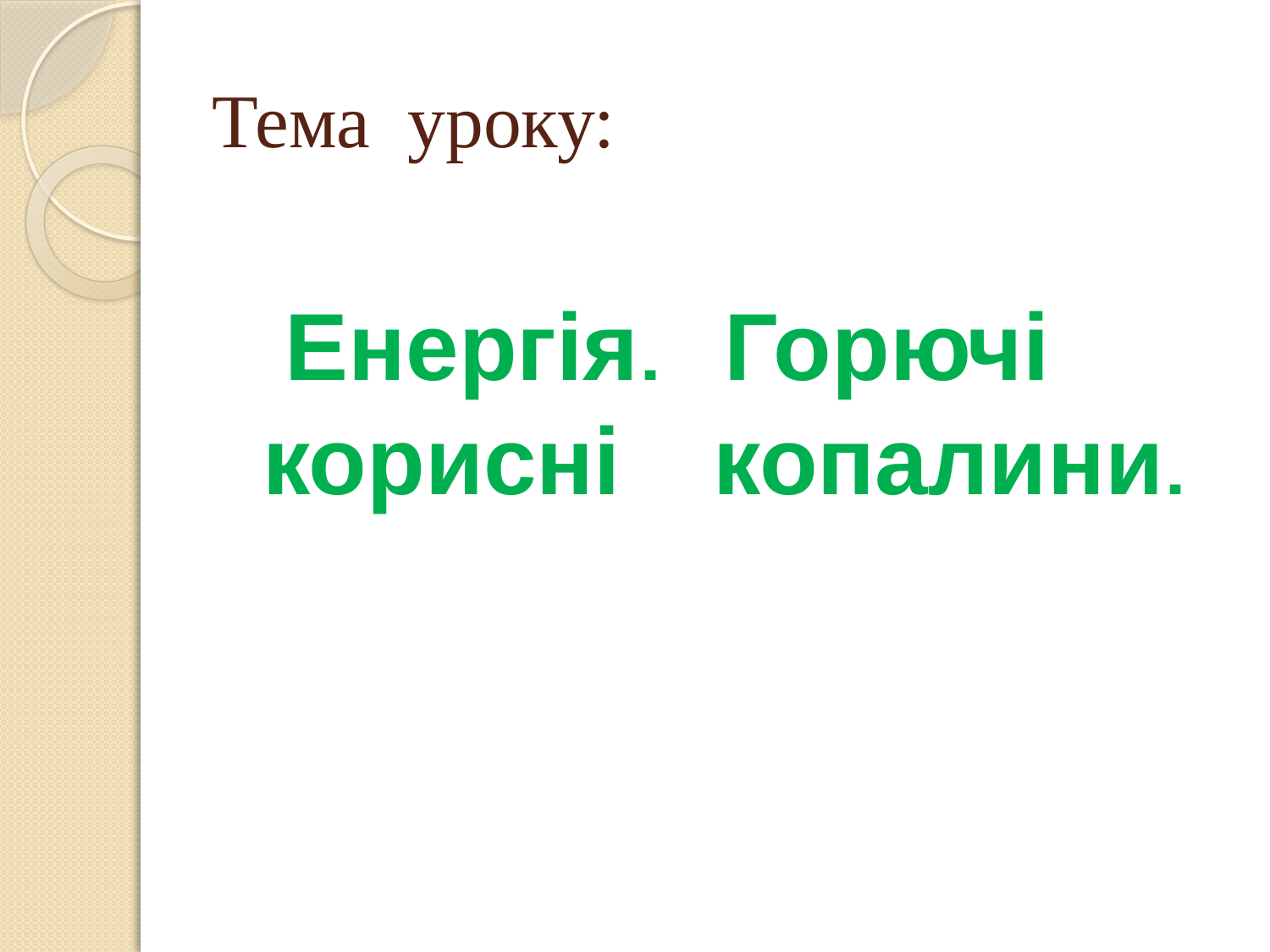

# Тема  уроку:

  Енергія.  Горючі  корисні   копалини.